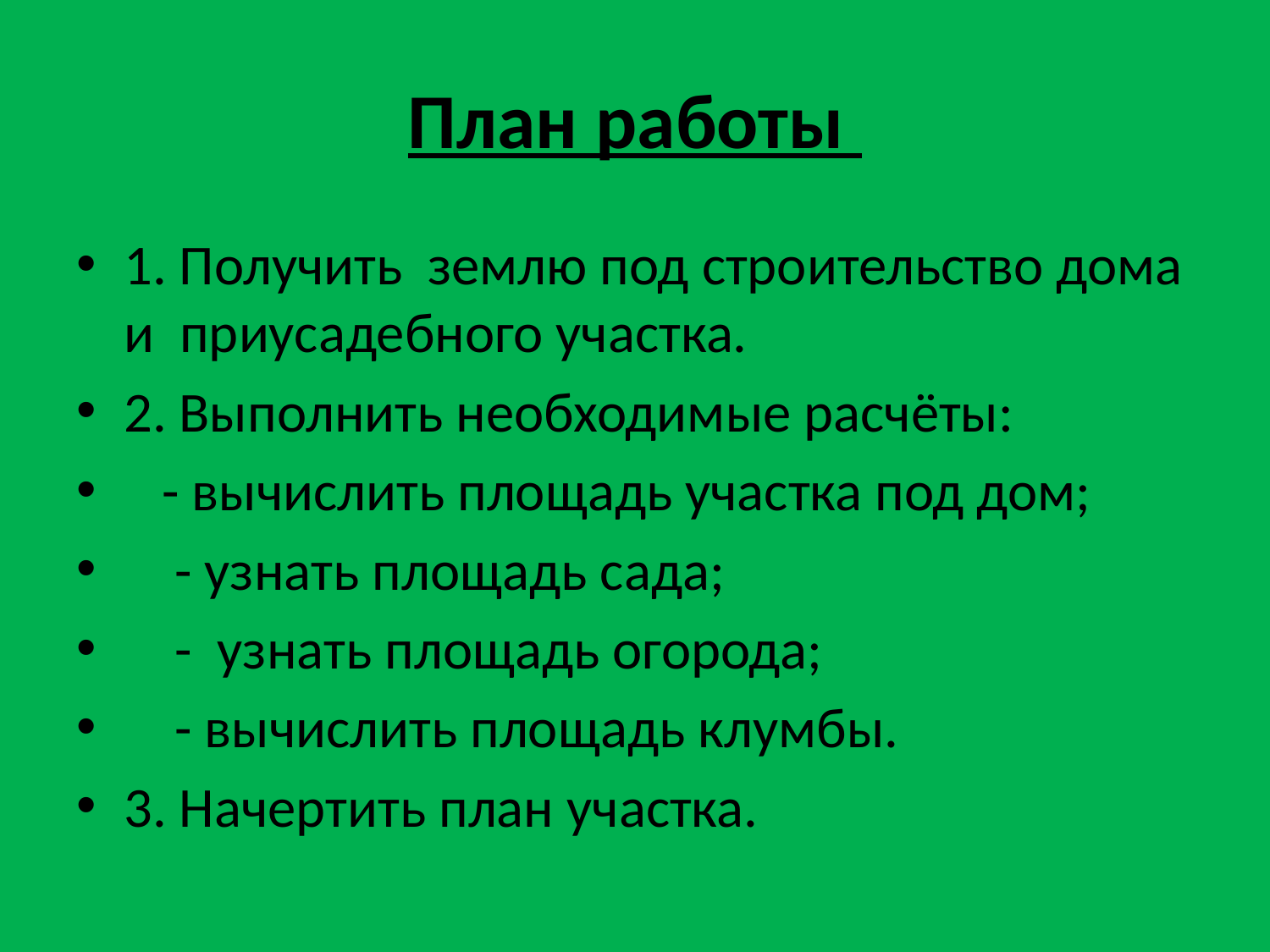

# План работы
1. Получить  землю под строительство дома и  приусадебного участка.
2. Выполнить необходимые расчёты:
   - вычислить площадь участка под дом;
    - узнать площадь сада;
    -  узнать площадь огорода;
    - вычислить площадь клумбы.
3. Начертить план участка.